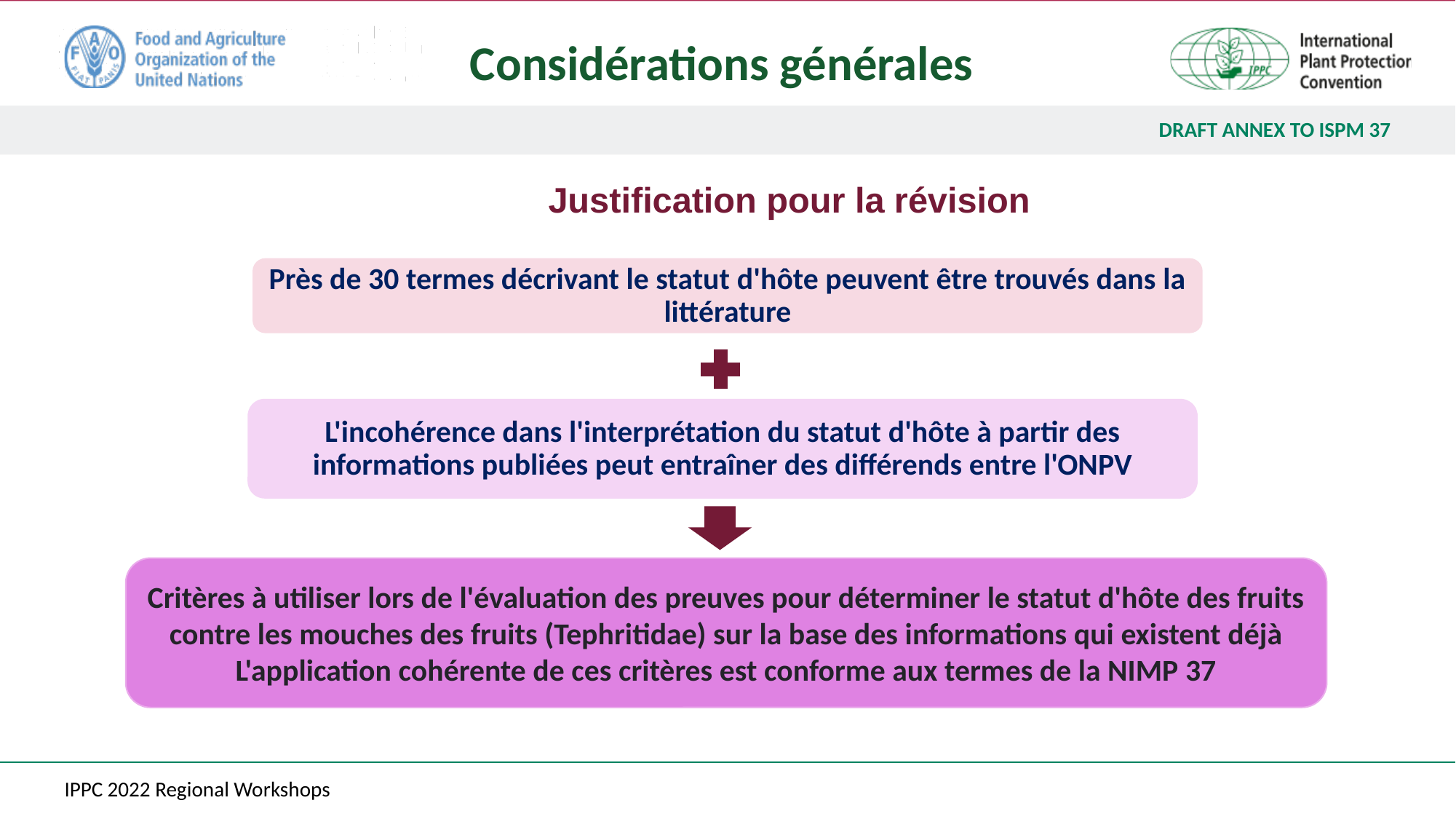

Considérations générales
Justification pour la révision
Près de 30 termes décrivant le statut d'hôte peuvent être trouvés dans la littérature

L'incohérence dans l'interprétation du statut d'hôte à partir des informations publiées peut entraîner des différends entre l'ONPV

Critères à utiliser lors de l'évaluation des preuves pour déterminer le statut d'hôte des fruits contre les mouches des fruits (Tephritidae) sur la base des informations qui existent déjà
L'application cohérente de ces critères est conforme aux termes de la NIMP 37